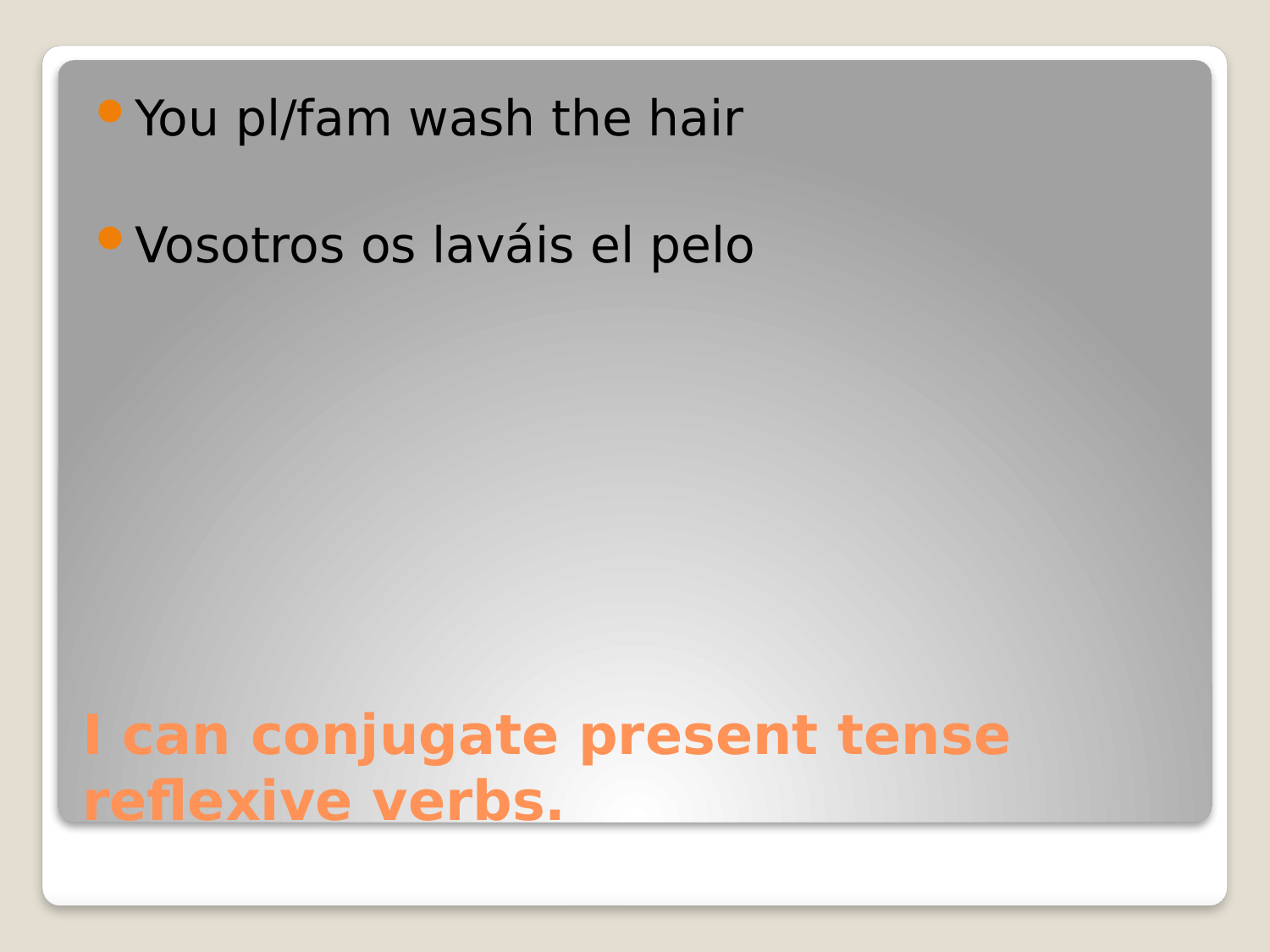

You pl/fam wash the hair

Vosotros os laváis el pelo
# I can conjugate present tense reflexive verbs.